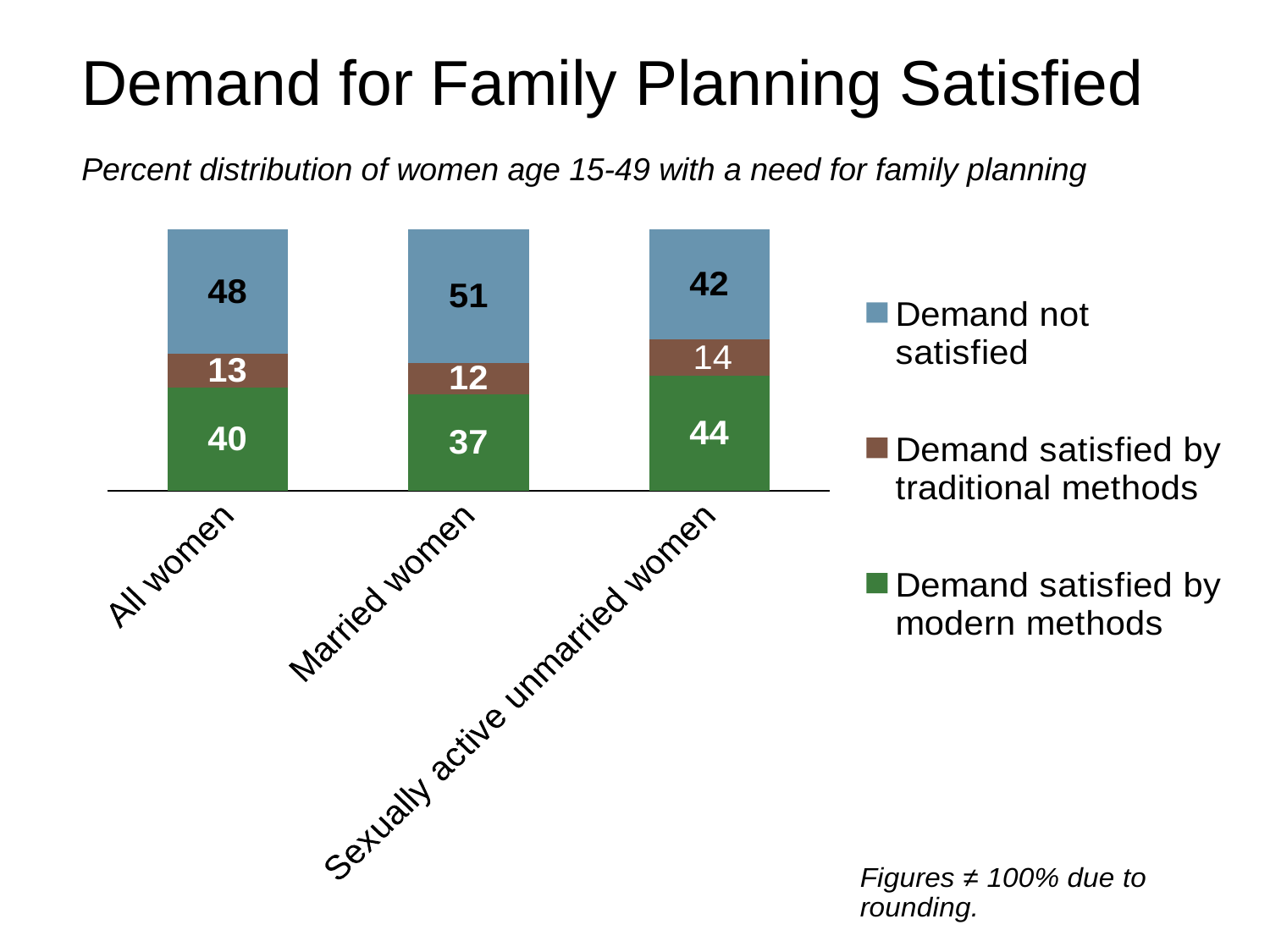

# Demand for Family Planning Satisfied
Percent distribution of women age 15-49 with a need for family planning

### Chart

| Category | Demand satisfied by modern methods | Demand satisfied by traditional methods | Demand not satisfied |
|---|---|---|---|
| All women | 40.0 | 13.0 | 48.0 |
| Married women | 37.0 | 12.0 | 51.0 |
| Sexually active unmarried women | 44.0 | 14.0 | 42.0 |